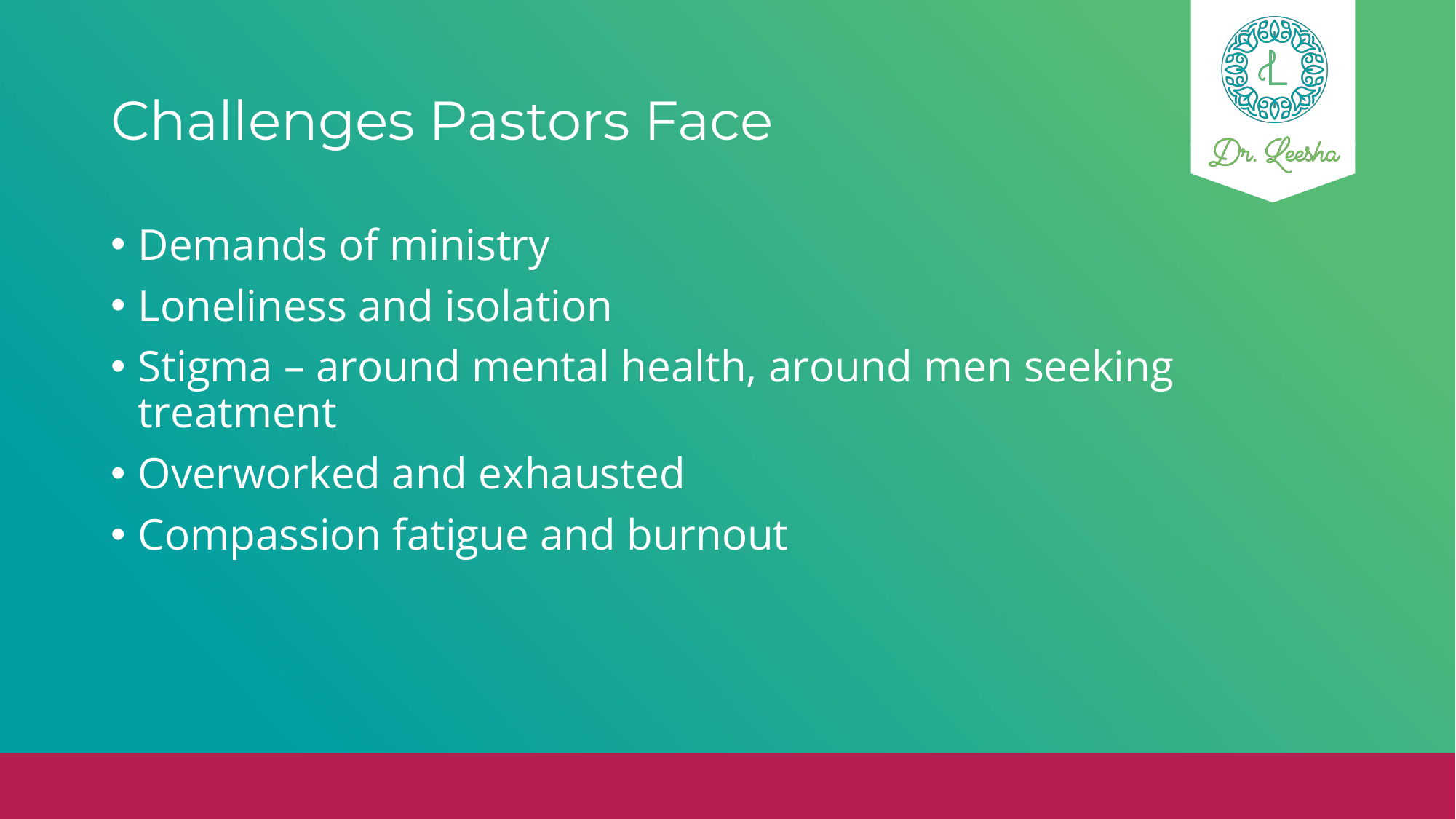

# Challenges Pastors Face
Demands of ministry
Loneliness and isolation
Stigma – around mental health, around men seeking treatment
Overworked and exhausted
Compassion fatigue and burnout